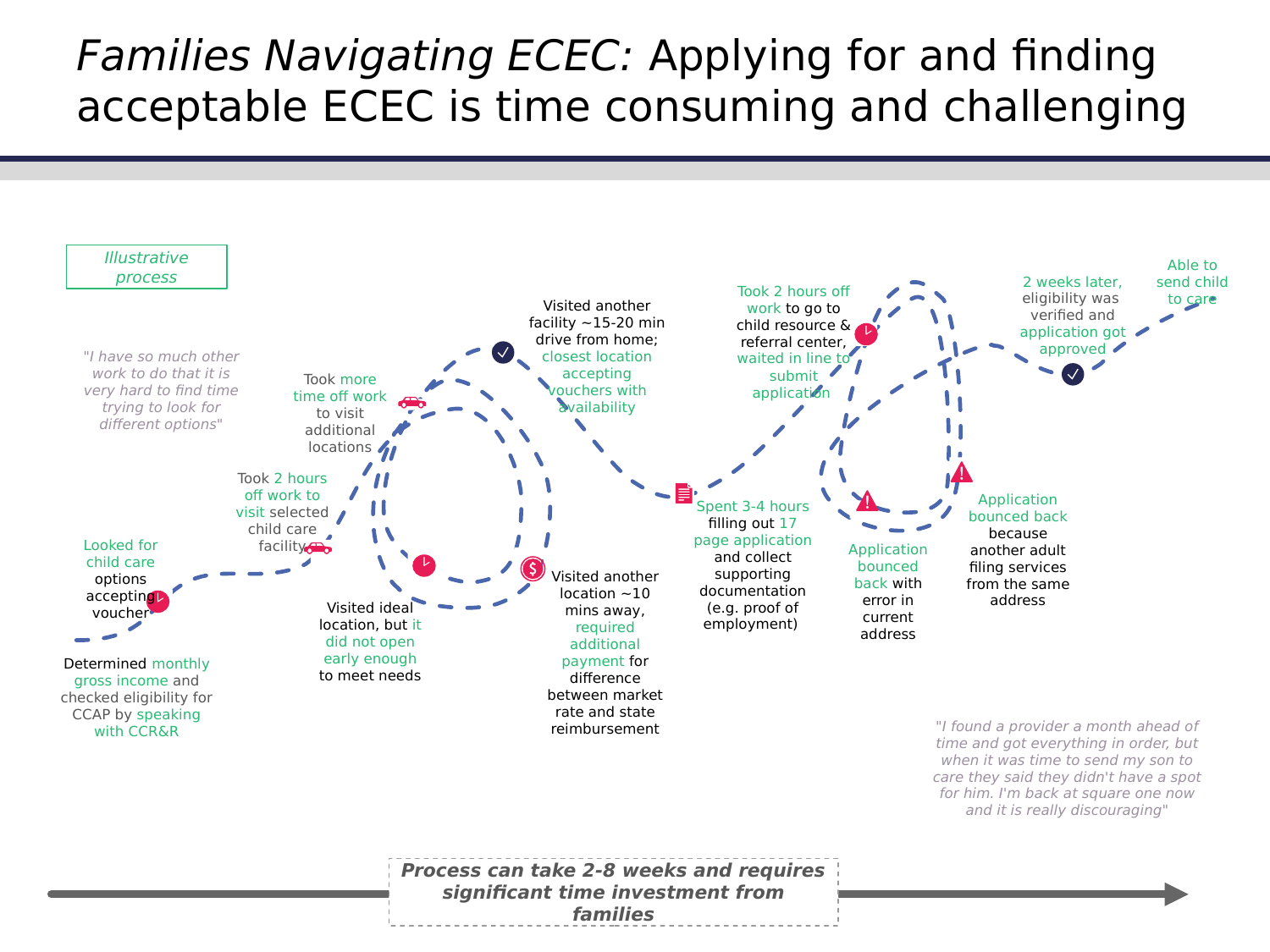

# Families Navigating ECEC: Applying for and finding acceptable ECEC is time consuming and challenging

Illustrative process
Able to send child to care
2 weeks later, eligibility was  verified and application got approved
Took 2 hours off work to go to child resource & referral center, waited in line to submit application
Visited another facility ~15-20 min drive from home; closest location accepting vouchers with availability

"I have so much other work to do that it is very hard to find time trying to look for different options"

Took more time off work to visit additional locations

Took 2 hours off work to visit selected child care facility

Application bounced back because another adult filing services from the same address

Spent 3-4 hours filling out 17 page application and collect supporting documentation (e.g. proof of employment)

Looked for child care options accepting voucher
Application bounced back with error in current address

Visited another location ~10 mins away, required additional payment for difference between market rate and state reimbursement

Visited ideal location, but it did not open early enough to meet needs
Determined monthly gross income and checked eligibility for CCAP by speaking with CCR&R
"I found a provider a month ahead of time and got everything in order, but when it was time to send my son to care they said they didn't have a spot for him. I'm back at square one now and it is really discouraging"
Process can take 2-8 weeks and requires significant time investment from families